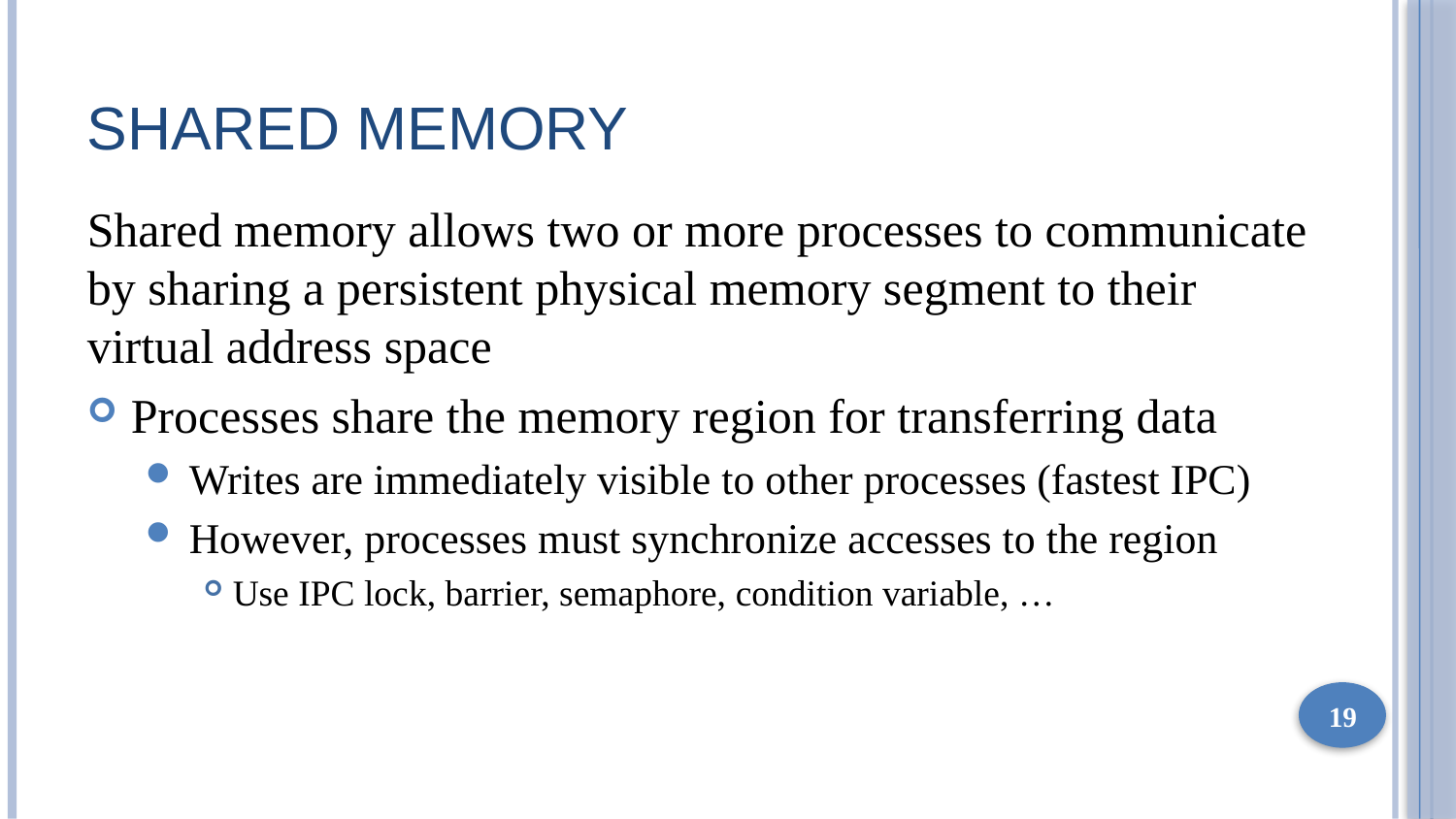

# Shared Memory
Shared memory allows two or more processes to communicate by sharing a persistent physical memory segment to their virtual address space
Processes share the memory region for transferring data
Writes are immediately visible to other processes (fastest IPC)
However, processes must synchronize accesses to the region
Use IPC lock, barrier, semaphore, condition variable, …

19